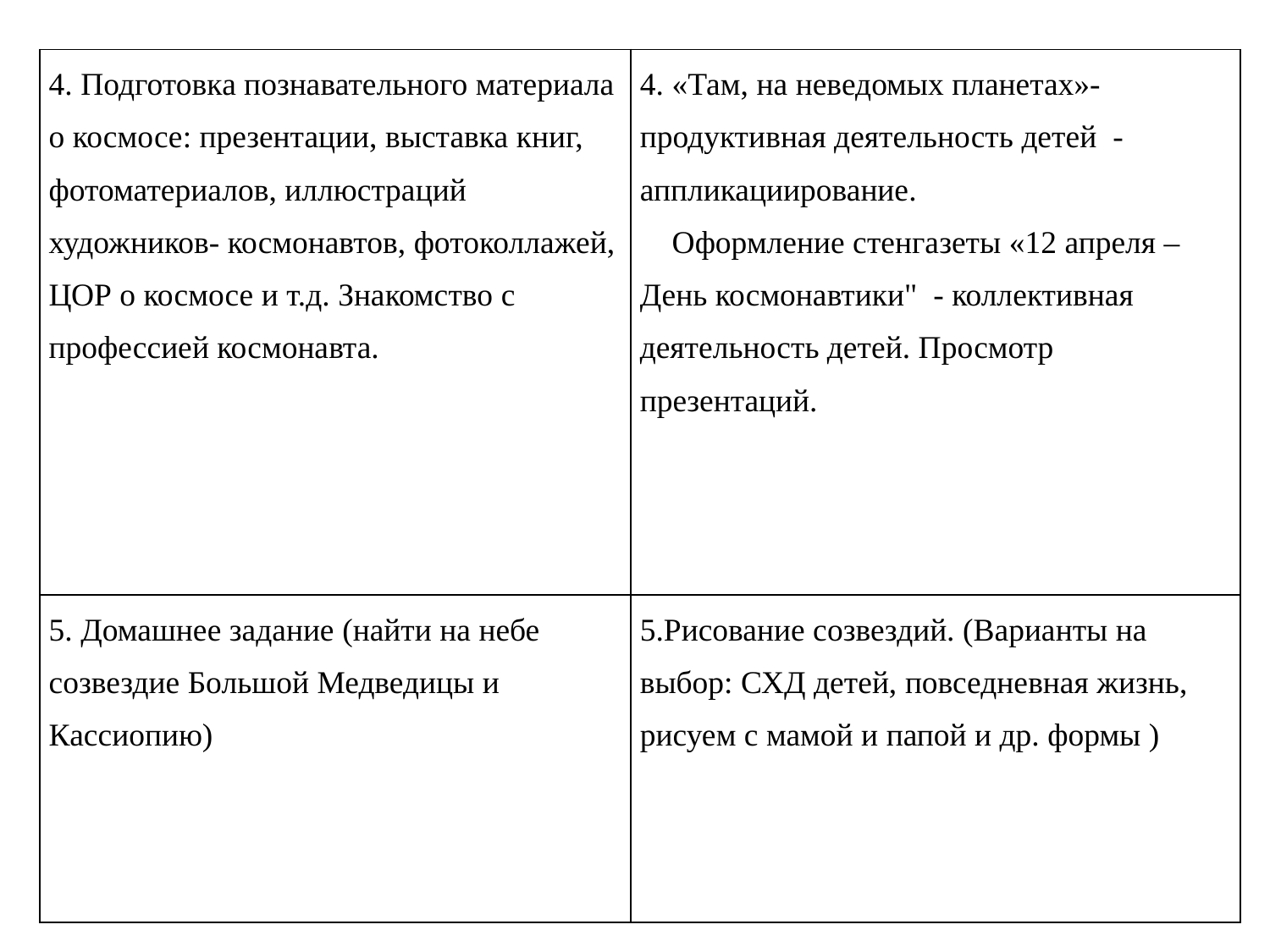

| 4. Подготовка познавательного материала о космосе: презентации, выставка книг, фотоматериалов, иллюстраций художников- космонавтов, фотоколлажей, ЦОР о космосе и т.д. Знакомство с профессией космонавта. | 4. «Там, на неведомых планетах»- продуктивная деятельность детей - аппликациирование. Оформление стенгазеты «12 апреля –День космонавтики" - коллективная деятельность детей. Просмотр презентаций. |
| --- | --- |
| 5. Домашнее задание (найти на небе созвездие Большой Медведицы и Кассиопию) | 5.Рисование созвездий. (Варианты на выбор: СХД детей, повседневная жизнь, рисуем с мамой и папой и др. формы ) |